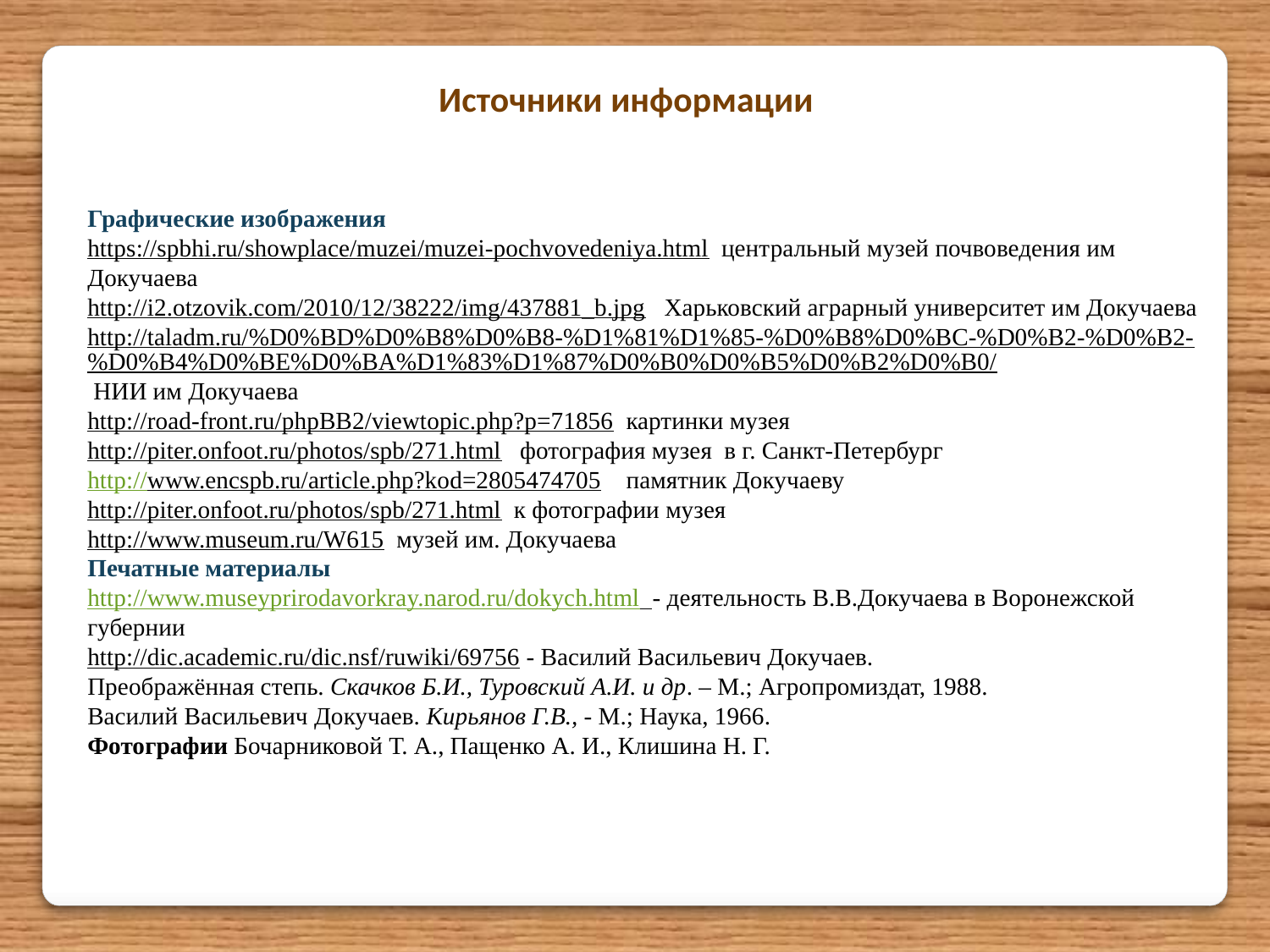

Источники информации
Графические изображения
https://spbhi.ru/showplace/muzei/muzei-pochvovedeniya.html  центральный музей почвоведения им Докучаева
http://i2.otzovik.com/2010/12/38222/img/437881_b.jpg   Харьковский аграрный университет им Докучаева
http://taladm.ru/%D0%BD%D0%B8%D0%B8-%D1%81%D1%85-%D0%B8%D0%BC-%D0%B2-%D0%B2-%D0%B4%D0%BE%D0%BA%D1%83%D1%87%D0%B0%D0%B5%D0%B2%D0%B0/ НИИ им Докучаева
http://road-front.ru/phpBB2/viewtopic.php?p=71856  картинки музея
http://piter.onfoot.ru/photos/spb/271.html   фотография музея  в г. Санкт-Петербург
http://www.encspb.ru/article.php?kod=2805474705    памятник Докучаеву
http://piter.onfoot.ru/photos/spb/271.html  к фотографии музея
http://www.museum.ru/W615  музей им. Докучаева
Печатные материалы
http://www.museyprirodavorkray.narod.ru/dokych.html  - деятельность В.В.Докучаева в Воронежской губернии
http://dic.academic.ru/dic.nsf/ruwiki/69756 - Василий Васильевич Докучаев.
Преображённая степь. Скачков Б.И., Туровский А.И. и др. – М.; Агропромиздат, 1988.
Василий Васильевич Докучаев. Кирьянов Г.В., - М.; Наука, 1966.
Фотографии Бочарниковой Т. А., Пащенко А. И., Клишина Н. Г.